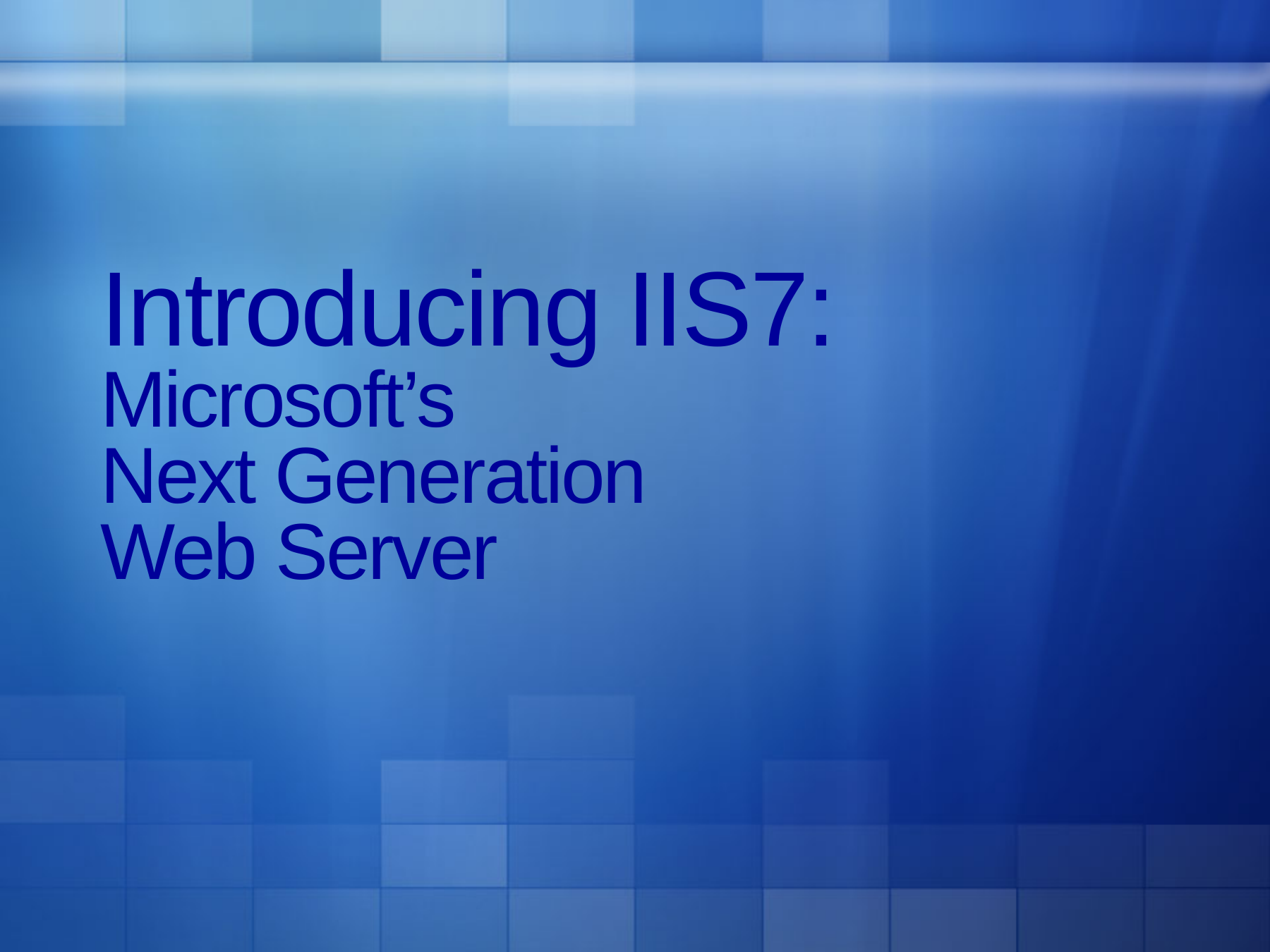

# Introducing IIS7: Microsoft’s Next Generation Web Server